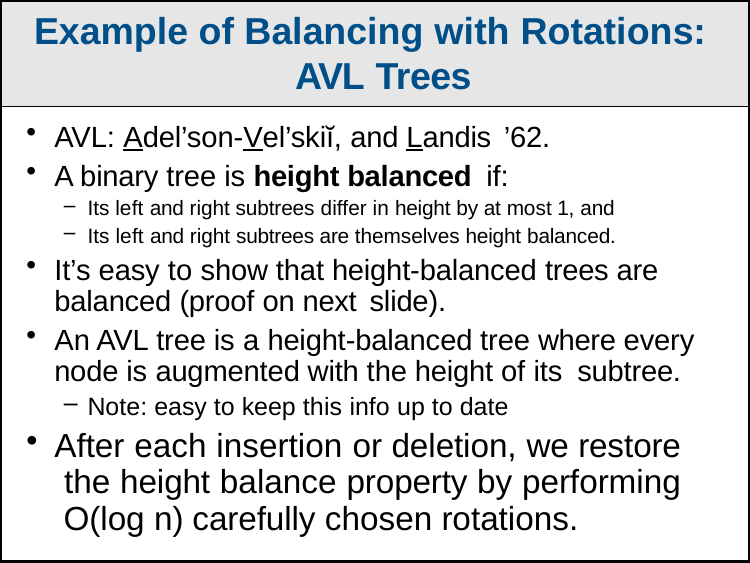

Example of Balancing with Rotations:  AVL Trees
AVL: Adel’son-Vel’skiĭ, and Landis ’62.
A binary tree is height balanced if:
Its left and right subtrees differ in height by at most 1, and
Its left and right subtrees are themselves height balanced.
It’s easy to show that height-balanced trees are  balanced (proof on next slide).
An AVL tree is a height-balanced tree where every  node is augmented with the height of its subtree.
Note: easy to keep this info up to date
After each insertion or deletion, we restore  the height balance property by performing  O(log n) carefully chosen rotations.